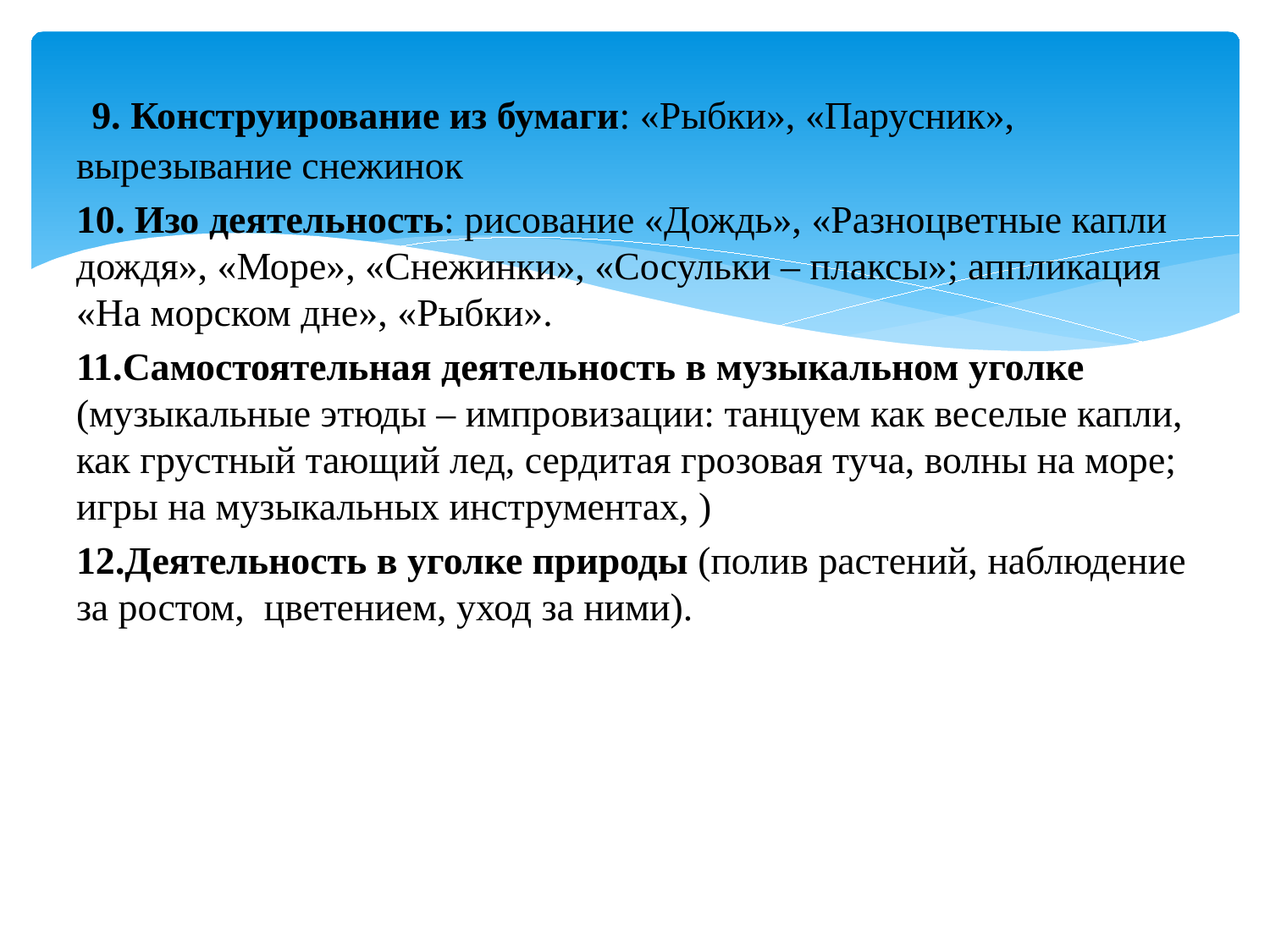

#
 9. Конструирование из бумаги: «Рыбки», «Парусник», вырезывание снежинок
10. Изо деятельность: рисование «Дождь», «Разноцветные капли дождя», «Море», «Снежинки», «Сосульки – плаксы»; аппликация «На морском дне», «Рыбки».
11.Самостоятельная деятельность в музыкальном уголке (музыкальные этюды – импровизации: танцуем как веселые капли, как грустный тающий лед, сердитая грозовая туча, волны на море; игры на музыкальных инструментах, )
12.Деятельность в уголке природы (полив растений, наблюдение за ростом,  цветением, уход за ними).